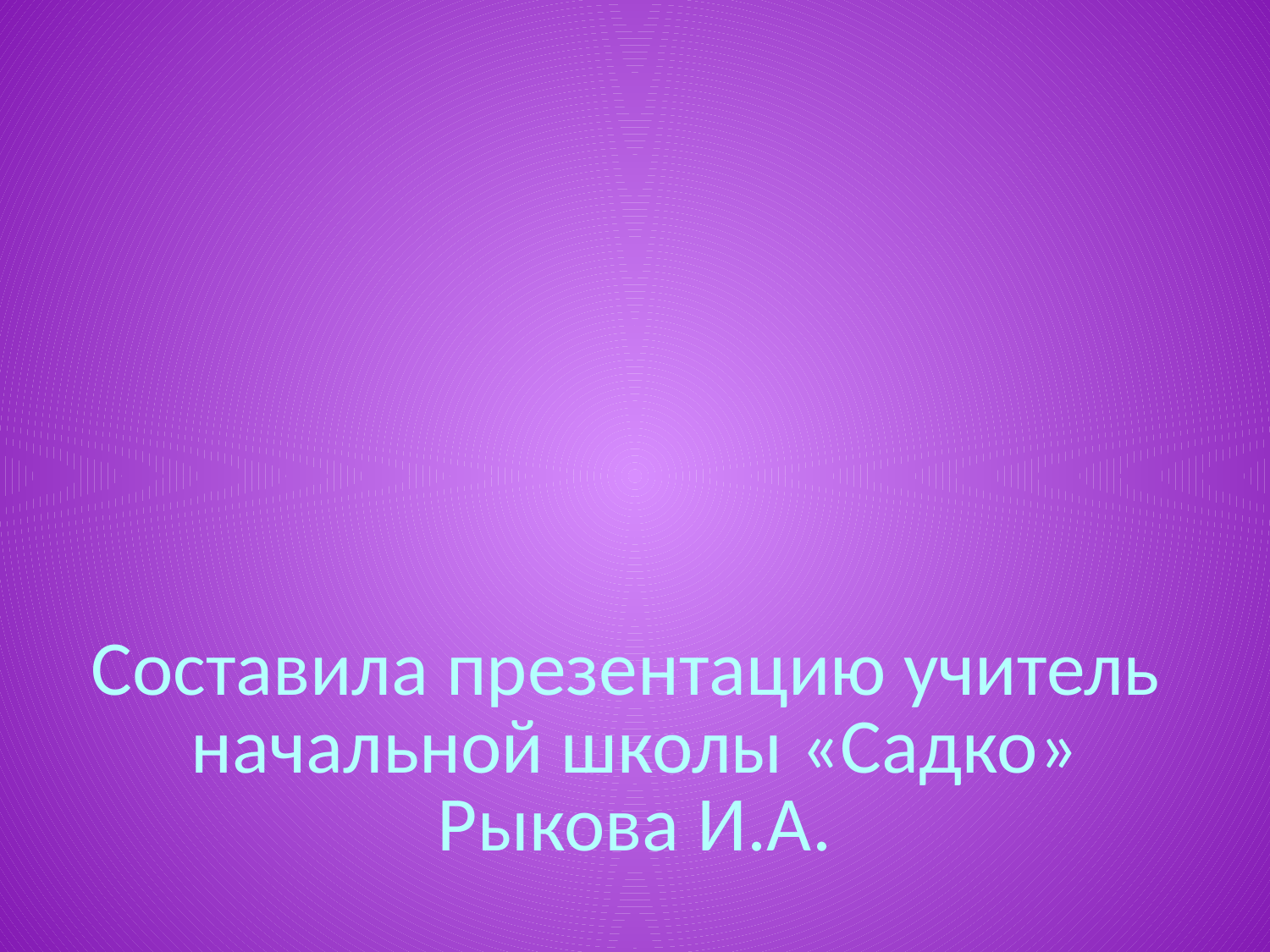

# Составила презентацию учитель  начальной школы «Садко» Рыкова И.А.